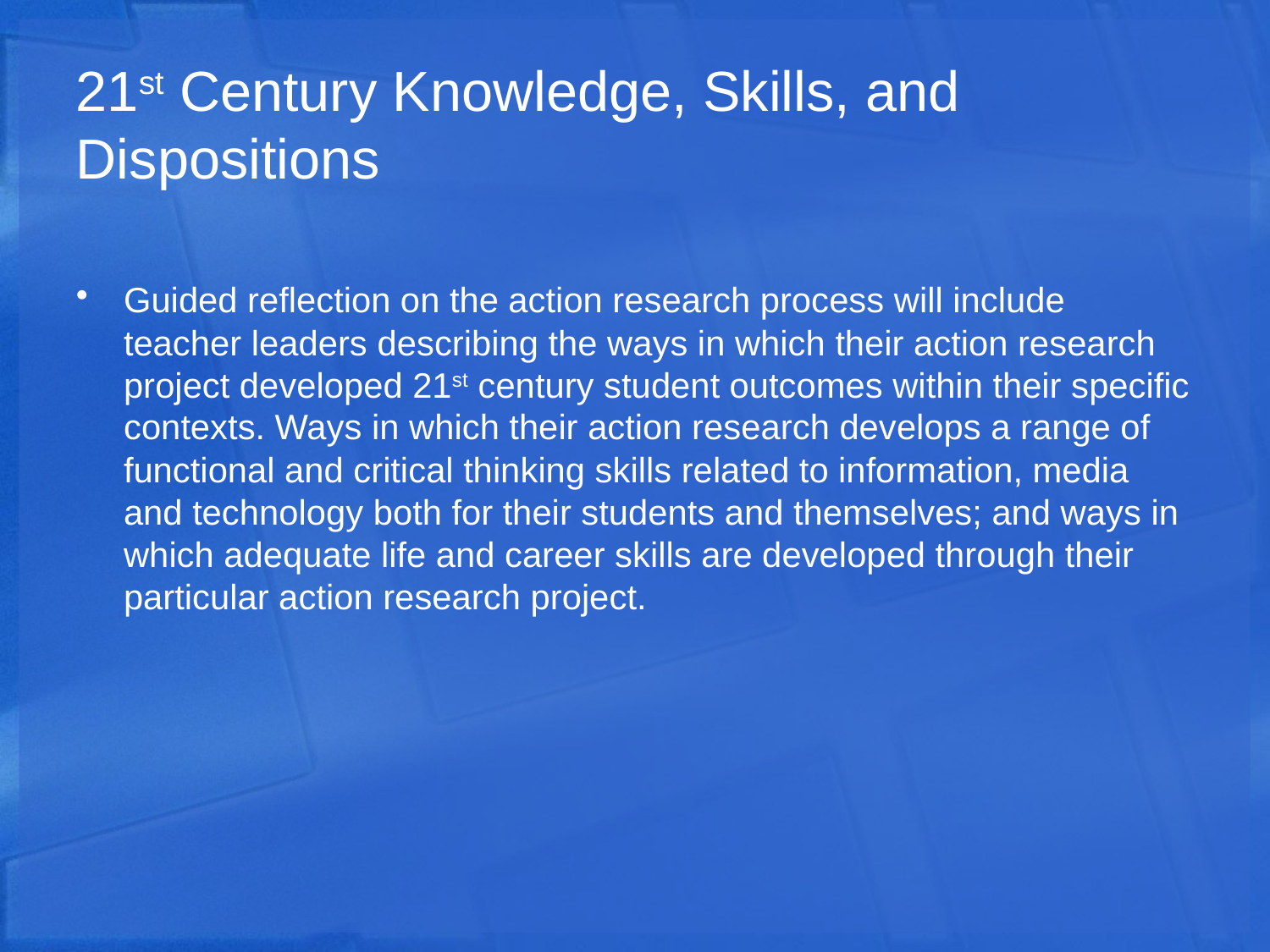

# 21st Century Knowledge, Skills, and Dispositions

Guided reflection on the action research process will include teacher leaders describing the ways in which their action research project developed 21st century student outcomes within their specific contexts. Ways in which their action research develops a range of functional and critical thinking skills related to information, media and technology both for their students and themselves; and ways in which adequate life and career skills are developed through their particular action research project.